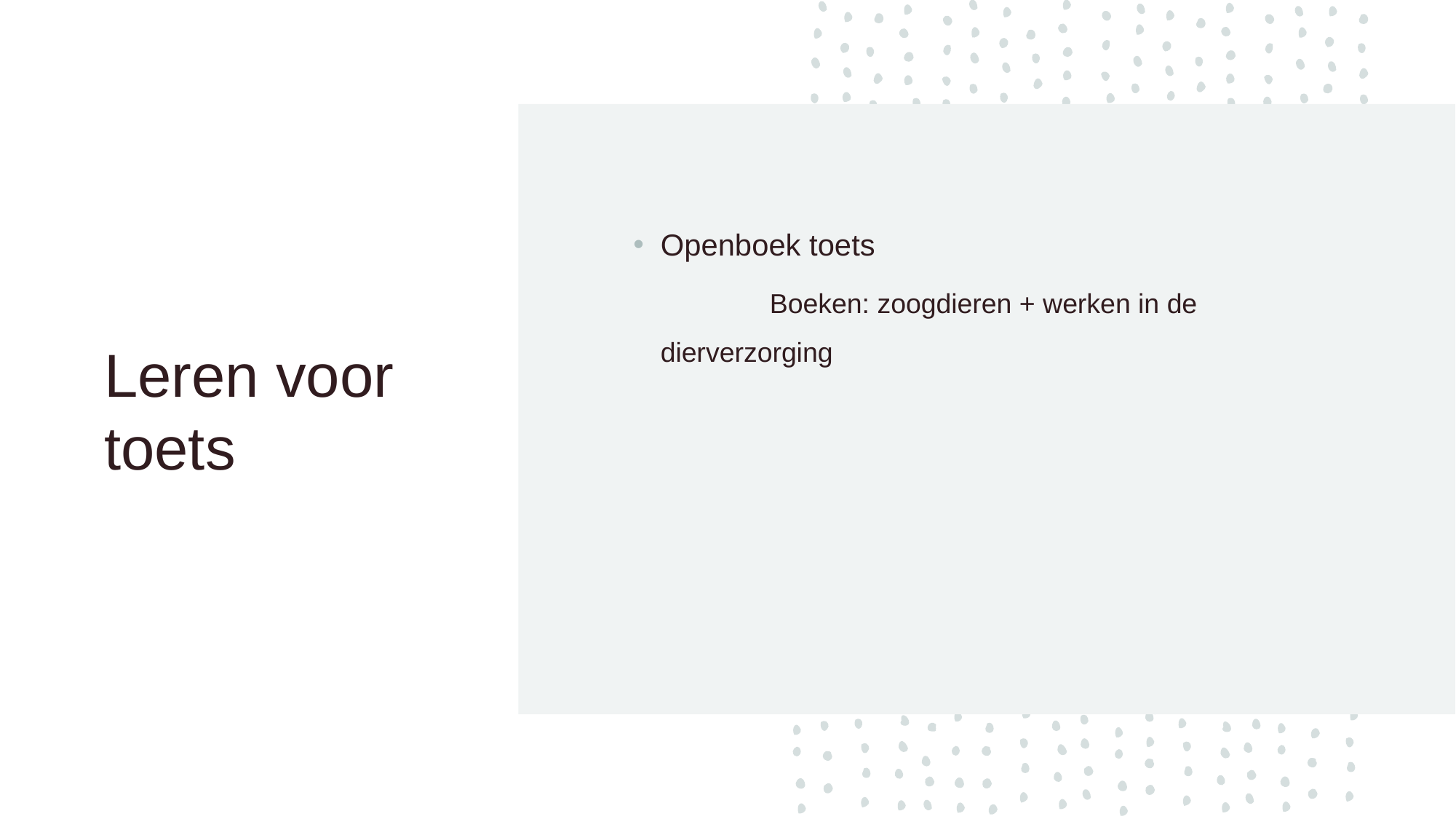

# Leren voor toets
Openboek toets
	Boeken: zoogdieren + werken in de dierverzorging